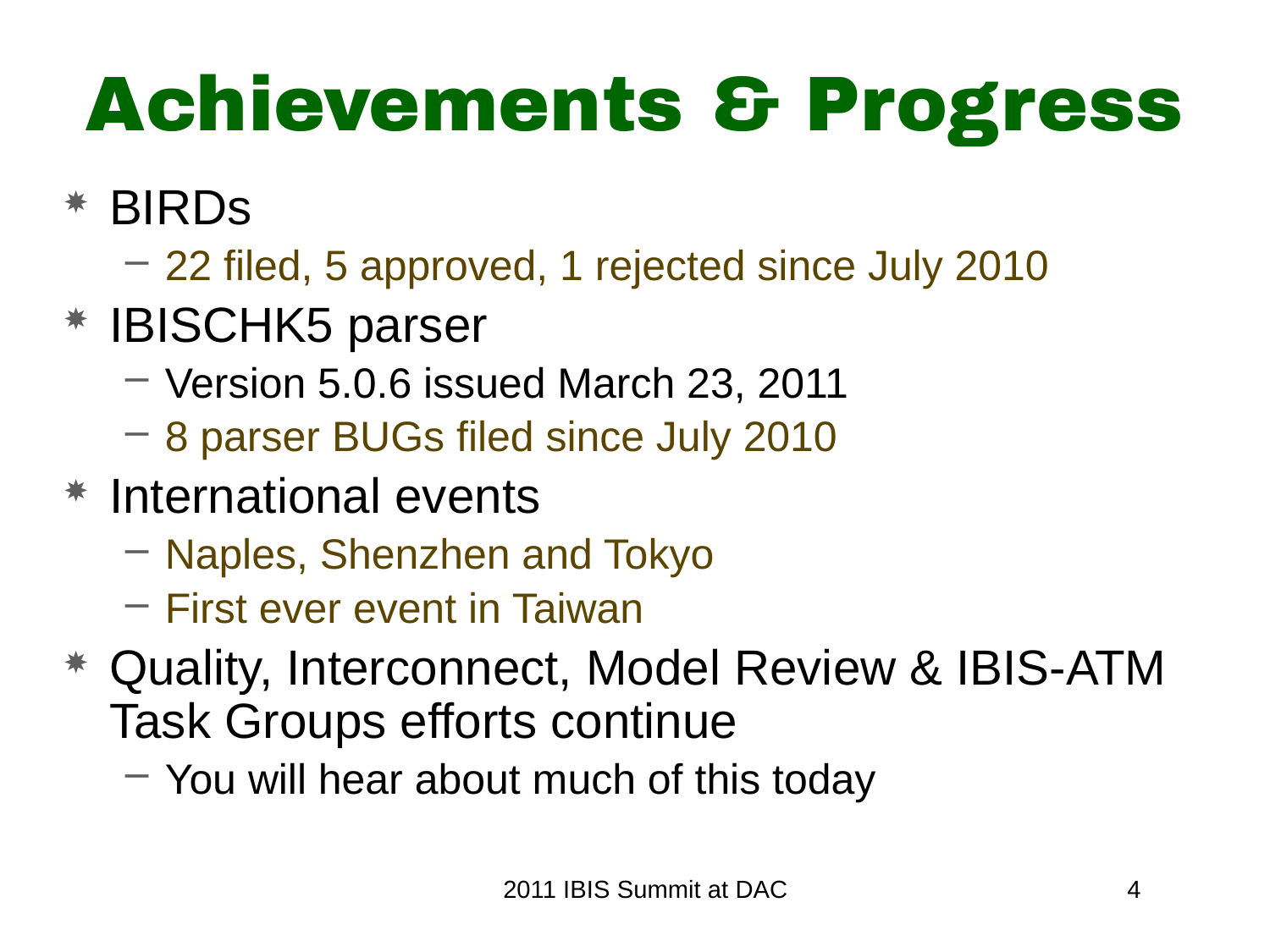

# Achievements & Progress
BIRDs
22 filed, 5 approved, 1 rejected since July 2010
IBISCHK5 parser
Version 5.0.6 issued March 23, 2011
8 parser BUGs filed since July 2010
International events
Naples, Shenzhen and Tokyo
First ever event in Taiwan
Quality, Interconnect, Model Review & IBIS-ATM Task Groups efforts continue
You will hear about much of this today

2011 IBIS Summit at DAC

4